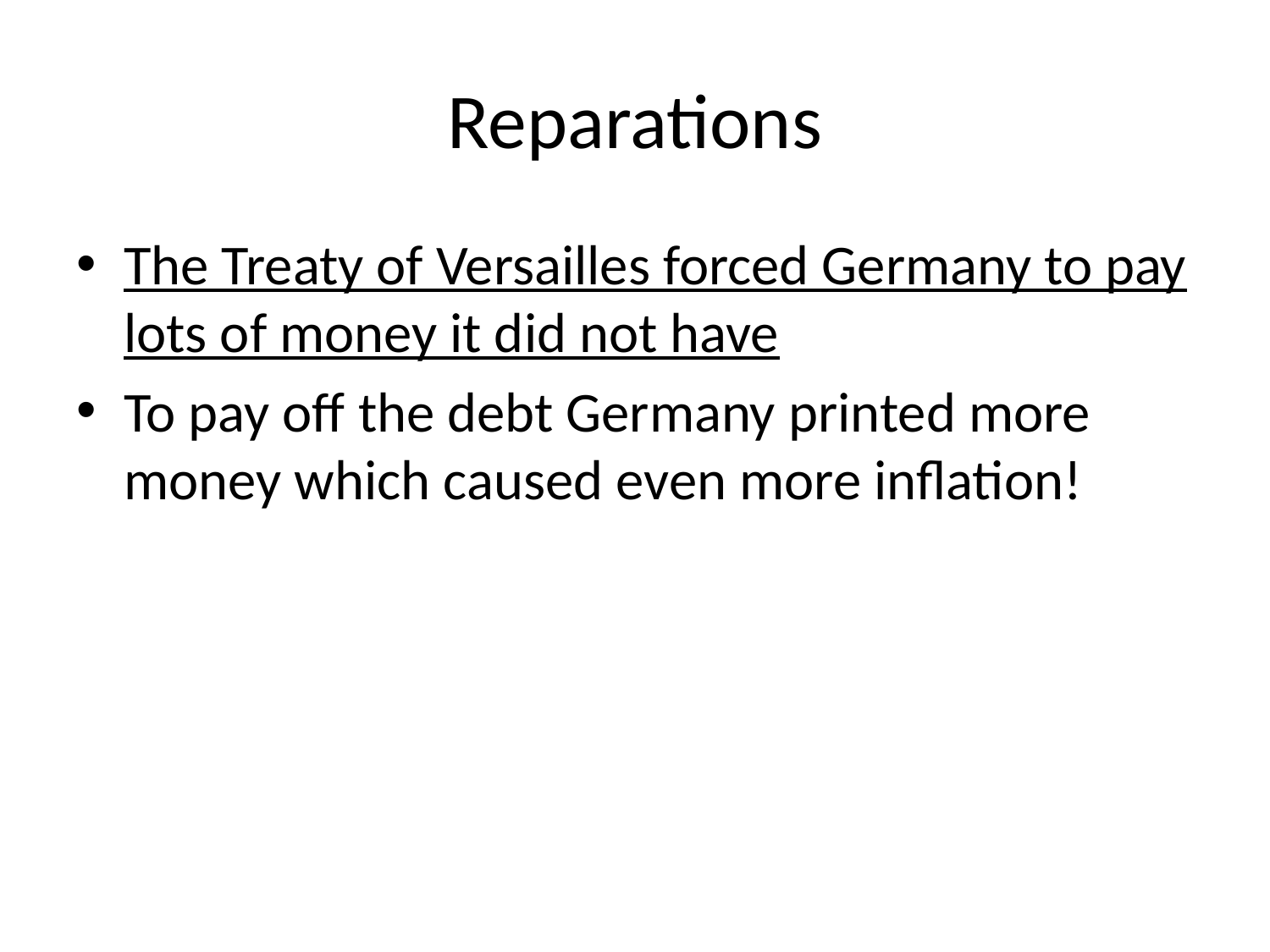

# Reparations
The Treaty of Versailles forced Germany to pay lots of money it did not have
To pay off the debt Germany printed more money which caused even more inflation!